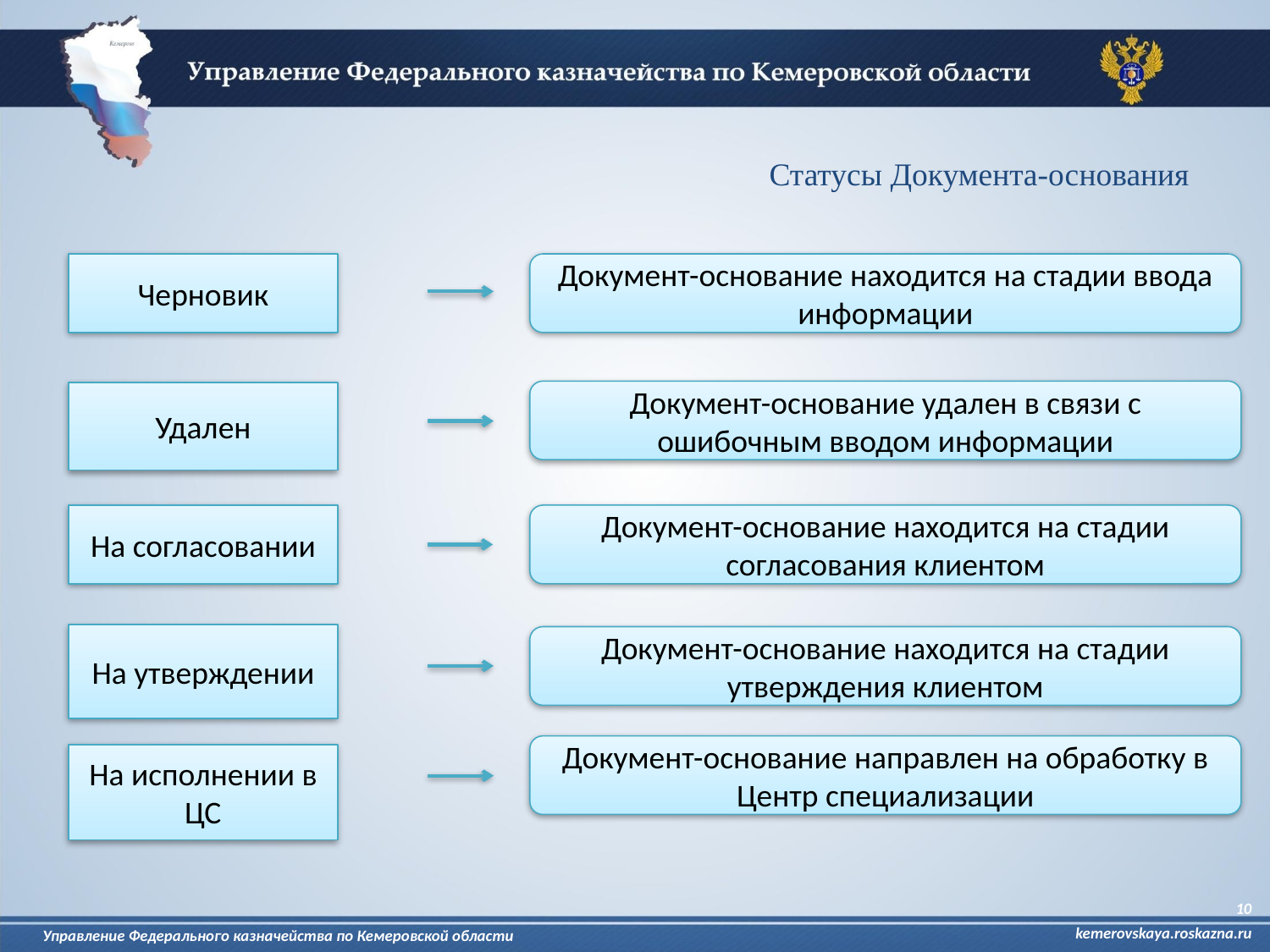

Статусы Документа-основания
Черновик
Документ-основание находится на стадии ввода информации
Документ-основание удален в связи с ошибочным вводом информации
Удален
На согласовании
Документ-основание находится на стадии согласования клиентом
На утверждении
Документ-основание находится на стадии утверждения клиентом
Документ-основание направлен на обработку в Центр специализации
На исполнении в ЦС
10
kemerovskaya.roskazna.ru
Управление Федерального казначейства по Кемеровской области